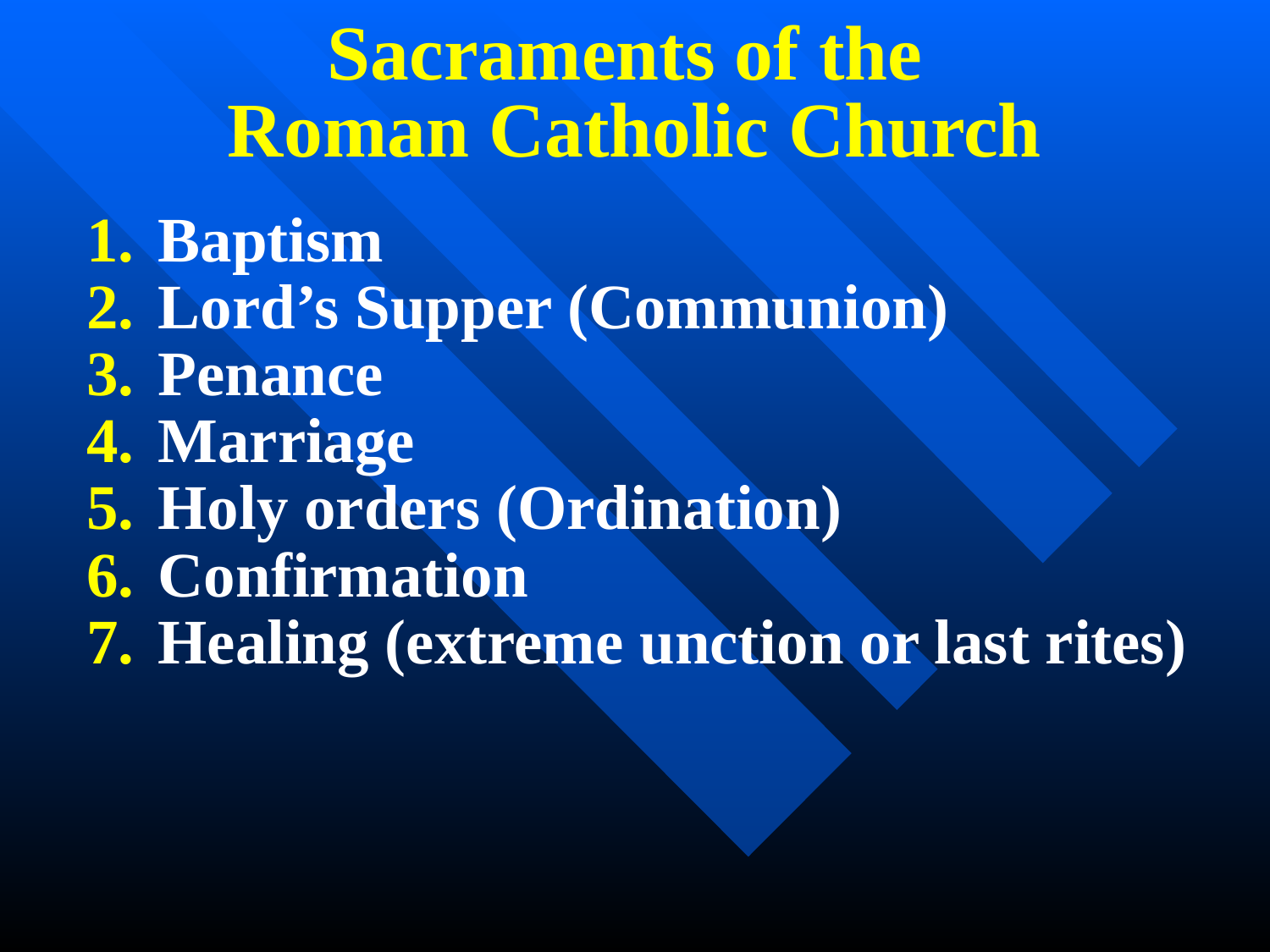

# Sacraments of the Roman Catholic Church
Baptism
Lord’s Supper (Communion)
Penance
Marriage
Holy orders (Ordination)
Confirmation
Healing (extreme unction or last rites)